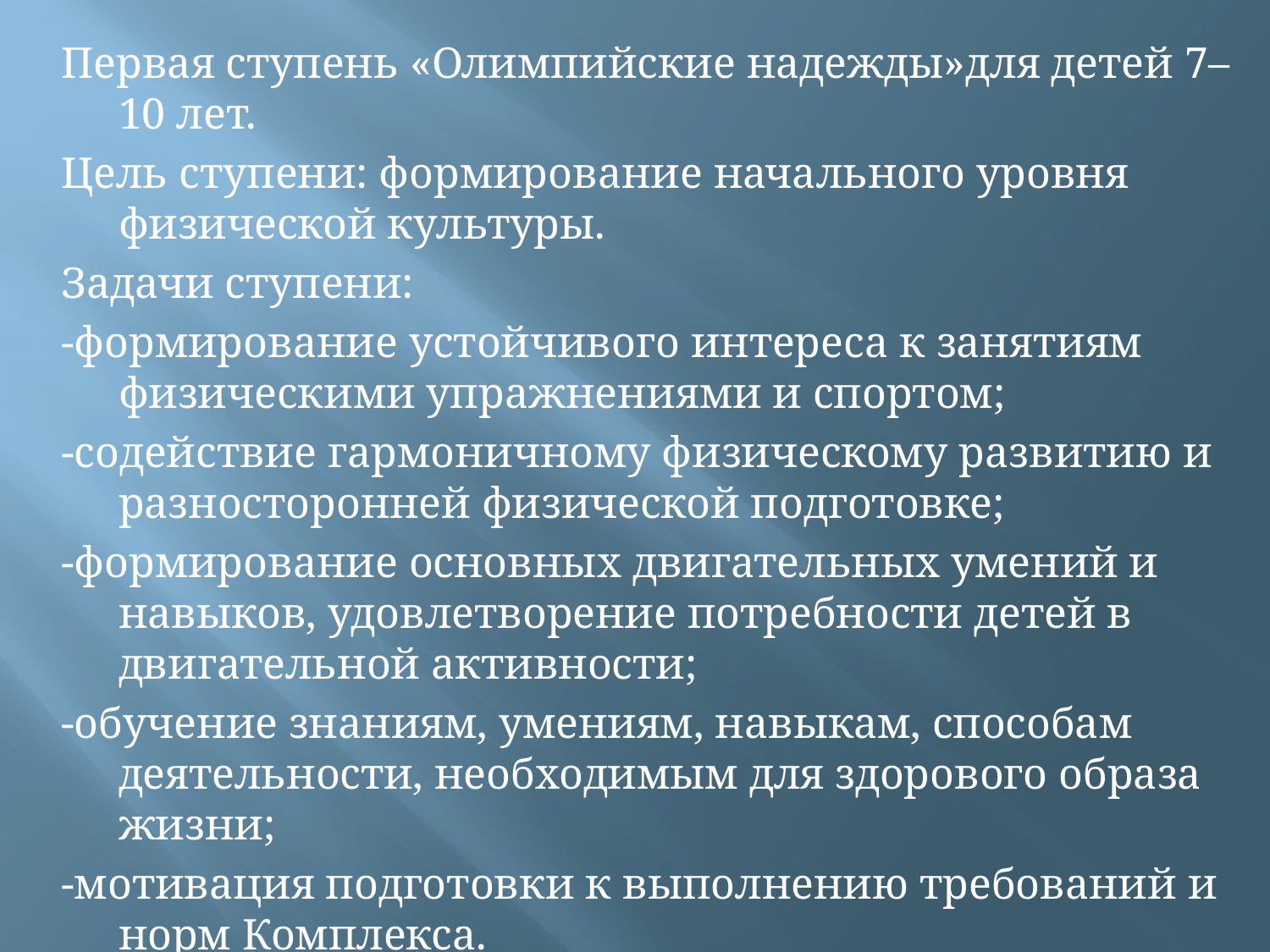

Первая ступень «Олимпийские надежды»для детей 7–10 лет.
Цель ступени: формирование начального уровня физической культуры.
Задачи ступени:
-формирование устойчивого интереса к занятиям физическими упражнениями и спортом;
-содействие гармоничному физическому развитию и разносторонней физической подготовке;
-формирование основных двигательных умений и навыков, удовлетворение потребности детей в двигательной активности;
-обучение знаниям, умениям, навыкам, способам деятельности, необходимым для здорового образа жизни;
-мотивация подготовки к выполнению требований и норм Комплекса.